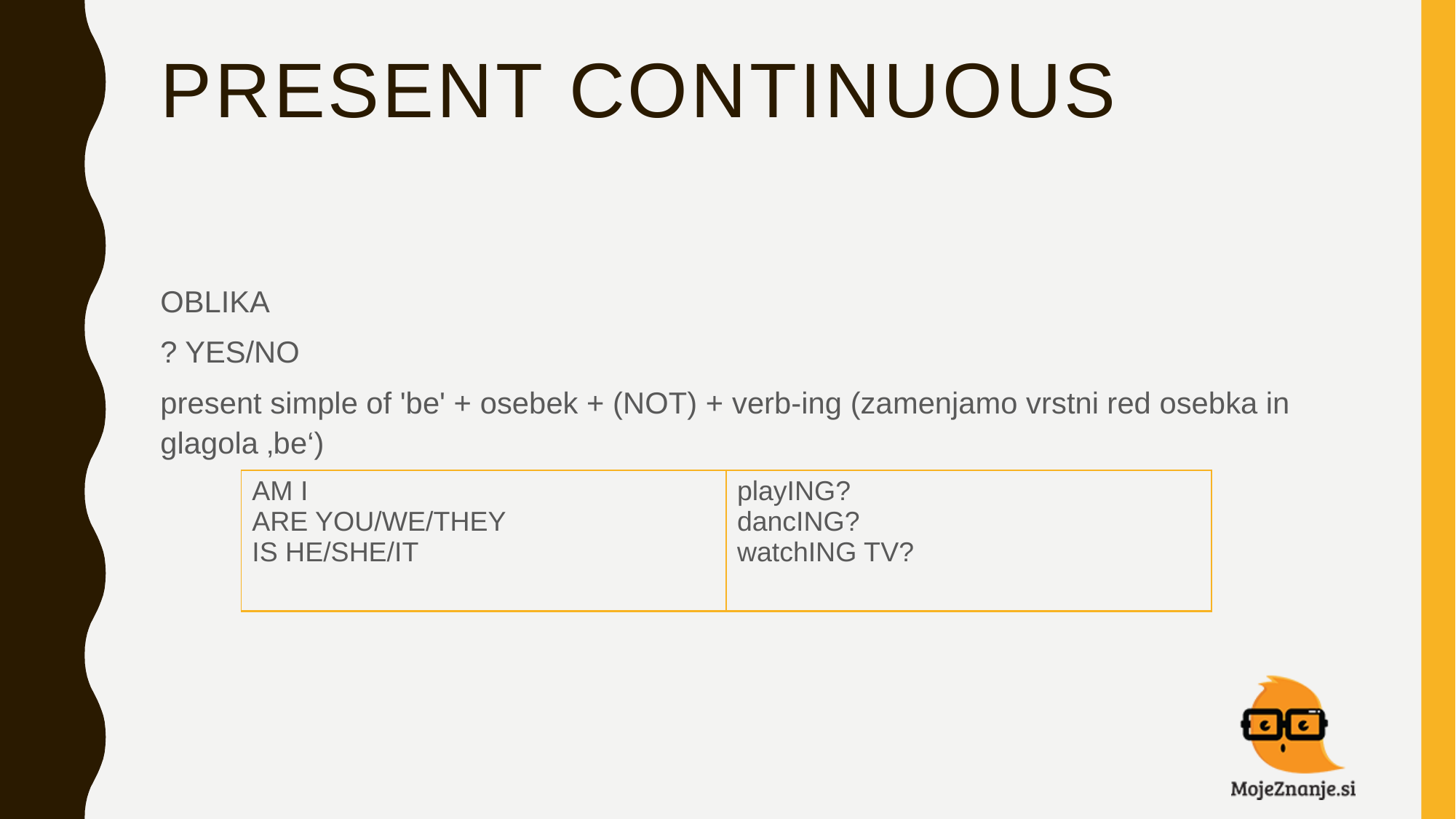

# PRESENT CONTINUOUS
OBLIKA
? YES/NO
present simple of 'be' + osebek + (NOT) + verb-ing (zamenjamo vrstni red osebka in glagola ‚be‘)

| AM I ARE YOU/WE/THEY IS HE/SHE/IT | playING? dancING? watchING TV? |
| --- | --- |